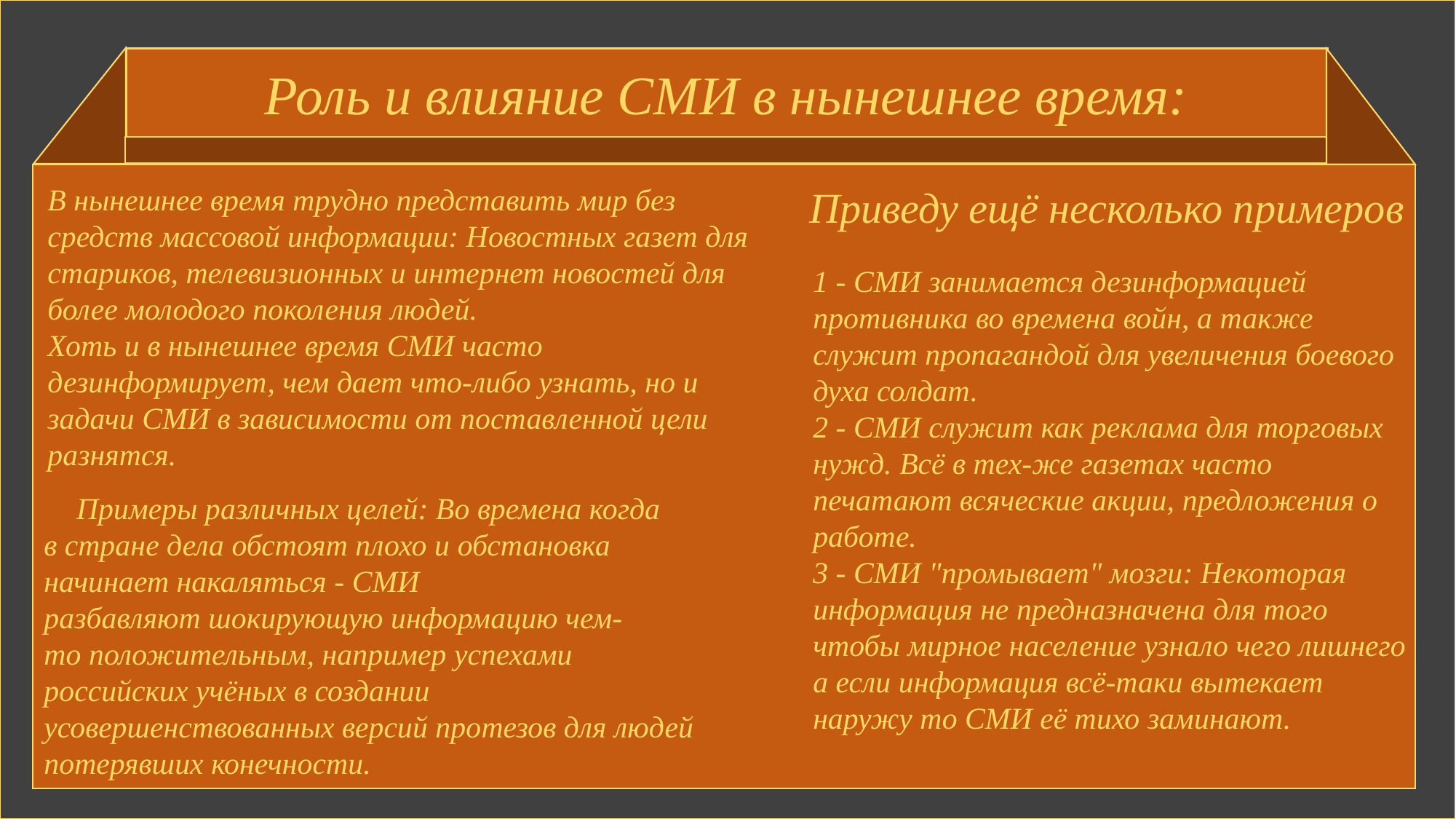

Роль и влияние СМИ в нынешнее время:

В нынешнее время трудно представить мир без средств массовой информации: Новостных газет для стариков, телевизионных и интернет новостей для более молодого поколения людей.
Хоть и в нынешнее время СМИ часто дезинформирует, чем дает что-либо узнать, но и задачи СМИ в зависимости от поставленной цели разнятся.
Приведу ещё несколько примеров
1 - СМИ занимается дезинформацией противника во времена войн, а также служит пропагандой для увеличения боевого духа солдат.
2 - СМИ служит как реклама для торговых нужд. Всё в тех-же газетах часто печатают всяческие акции, предложения о работе.
3 - СМИ "промывает" мозги: Некоторая информация не предназначена для того чтобы мирное население узнало чего лишнего а если информация всё-таки вытекает наружу то СМИ её тихо заминают.
     Примеры различных целей: Во времена когда в стране дела обстоят плохо и обстановка начинает накаляться - СМИ разбавляют шокирующую информацию чем-то положительным, например успехами российских учёных в создании усовершенствованных версий протезов для людей потерявших конечности.